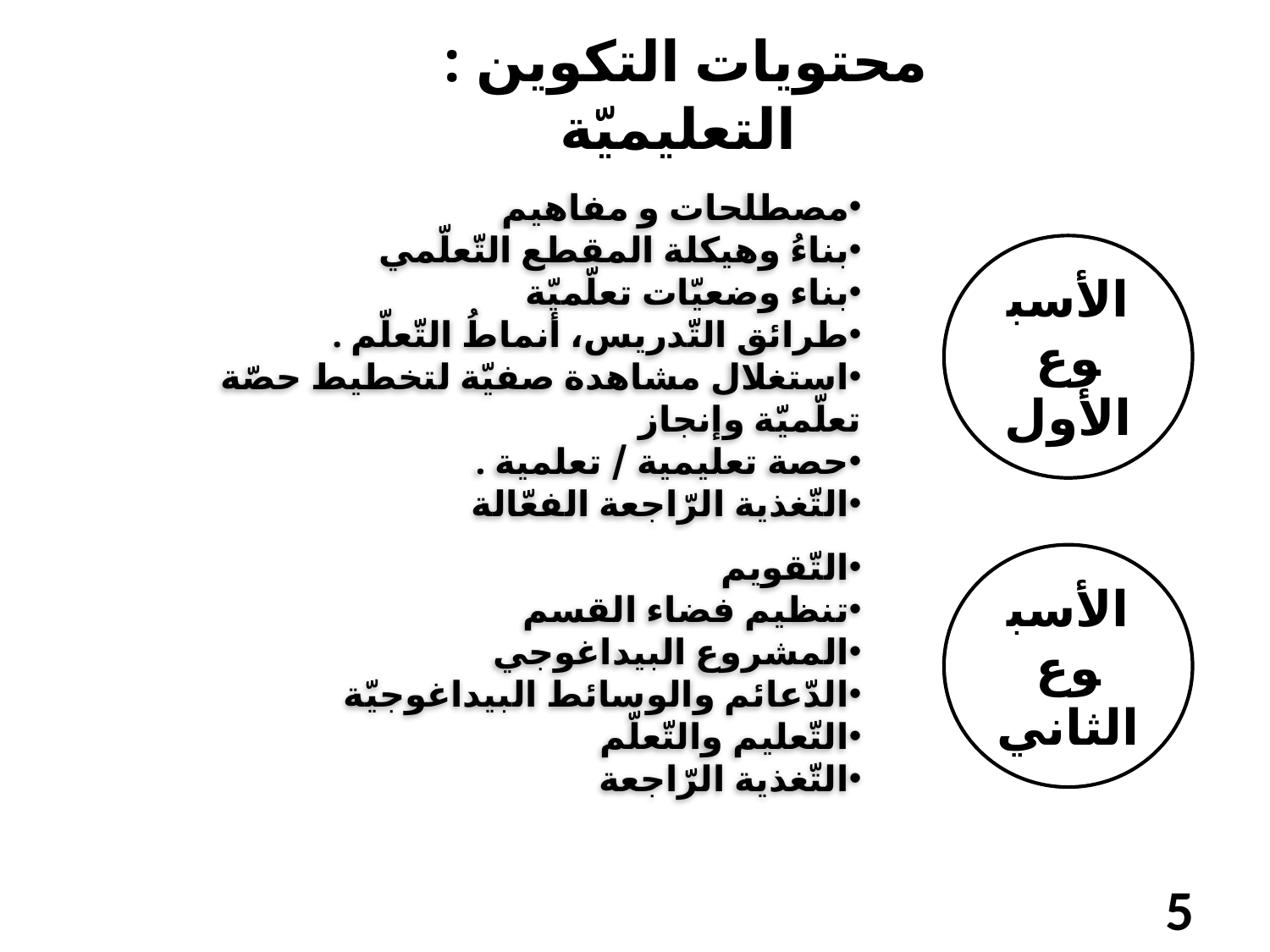

محتويات التكوين :
التعليميّة

مصطلحات و مفاهيم
بناءُ وهيكلة المقطع التّعلّمي
بناء وضعيّات تعلّميّة
طرائق التّدريس، أنماطُ التّعلّم .
استغلال مشاهدة صفيّة لتخطيط حصّة تعلّميّة وإنجاز
حصة تعليمية / تعلمية .
التّغذية الرّاجعة الفعّالة

الأسبوع
الأول

التّقويم
تنظيم فضاء القسم
المشروع البيداغوجي
الدّعائم والوسائط البيداغوجيّة
التّعليم والتّعلّم
التّغذية الرّاجعة

الأسبوع
الثاني
5